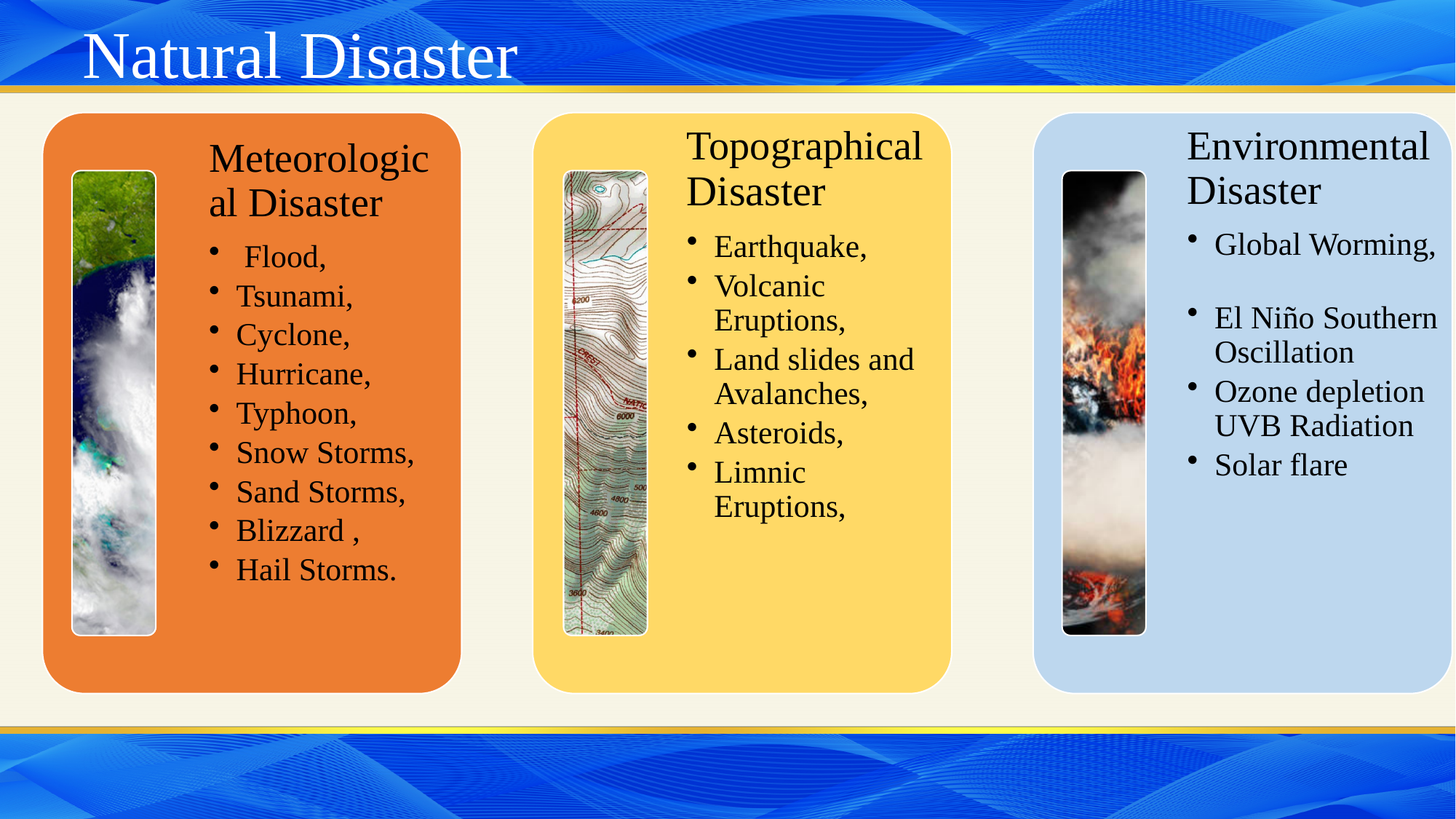

Natural Disaster
Meteorological Disaster
 Flood,
Tsunami,
Cyclone,
Hurricane,
Typhoon,
Snow Storms,
Sand Storms,
Blizzard ,
Hail Storms.

Topographical  Disaster
Earthquake,
Volcanic Eruptions,
Land slides and Avalanches,
Asteroids,
Limnic Eruptions,

Environmental Disaster
Global Worming,
El Niño Southern Oscillation
Ozone depletion UVB Radiation
Solar flare